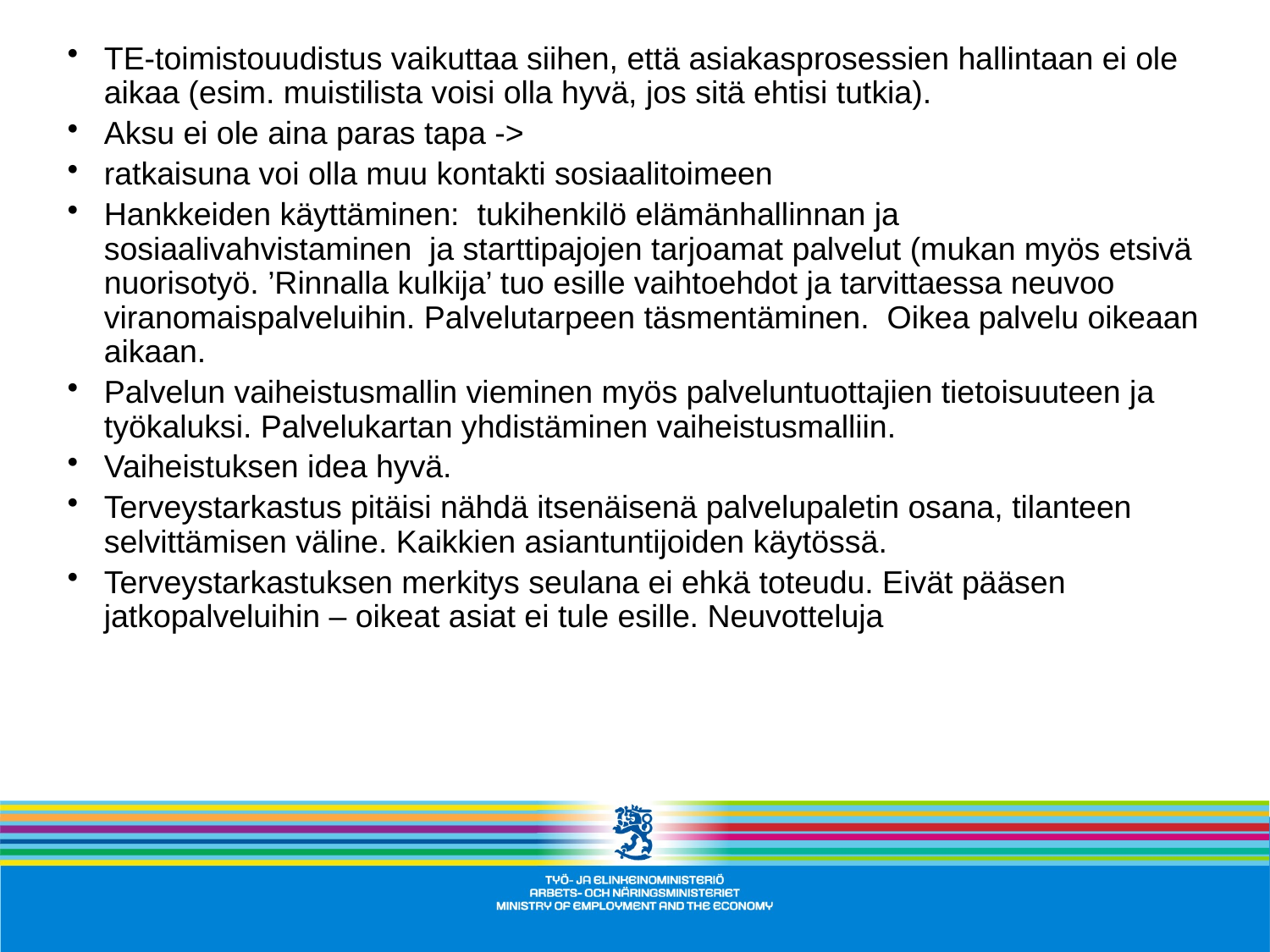

TE-toimistouudistus vaikuttaa siihen, että asiakasprosessien hallintaan ei ole aikaa (esim. muistilista voisi olla hyvä, jos sitä ehtisi tutkia).
Aksu ei ole aina paras tapa ->
ratkaisuna voi olla muu kontakti sosiaalitoimeen
Hankkeiden käyttäminen:  tukihenkilö elämänhallinnan ja sosiaalivahvistaminen  ja starttipajojen tarjoamat palvelut (mukan myös etsivä nuorisotyö. ’Rinnalla kulkija’ tuo esille vaihtoehdot ja tarvittaessa neuvoo viranomaispalveluihin. Palvelutarpeen täsmentäminen.  Oikea palvelu oikeaan aikaan.
Palvelun vaiheistusmallin vieminen myös palveluntuottajien tietoisuuteen ja työkaluksi. Palvelukartan yhdistäminen vaiheistusmalliin.
Vaiheistuksen idea hyvä.
Terveystarkastus pitäisi nähdä itsenäisenä palvelupaletin osana, tilanteen selvittämisen väline. Kaikkien asiantuntijoiden käytössä.
Terveystarkastuksen merkitys seulana ei ehkä toteudu. Eivät pääsen jatkopalveluihin – oikeat asiat ei tule esille. Neuvotteluja